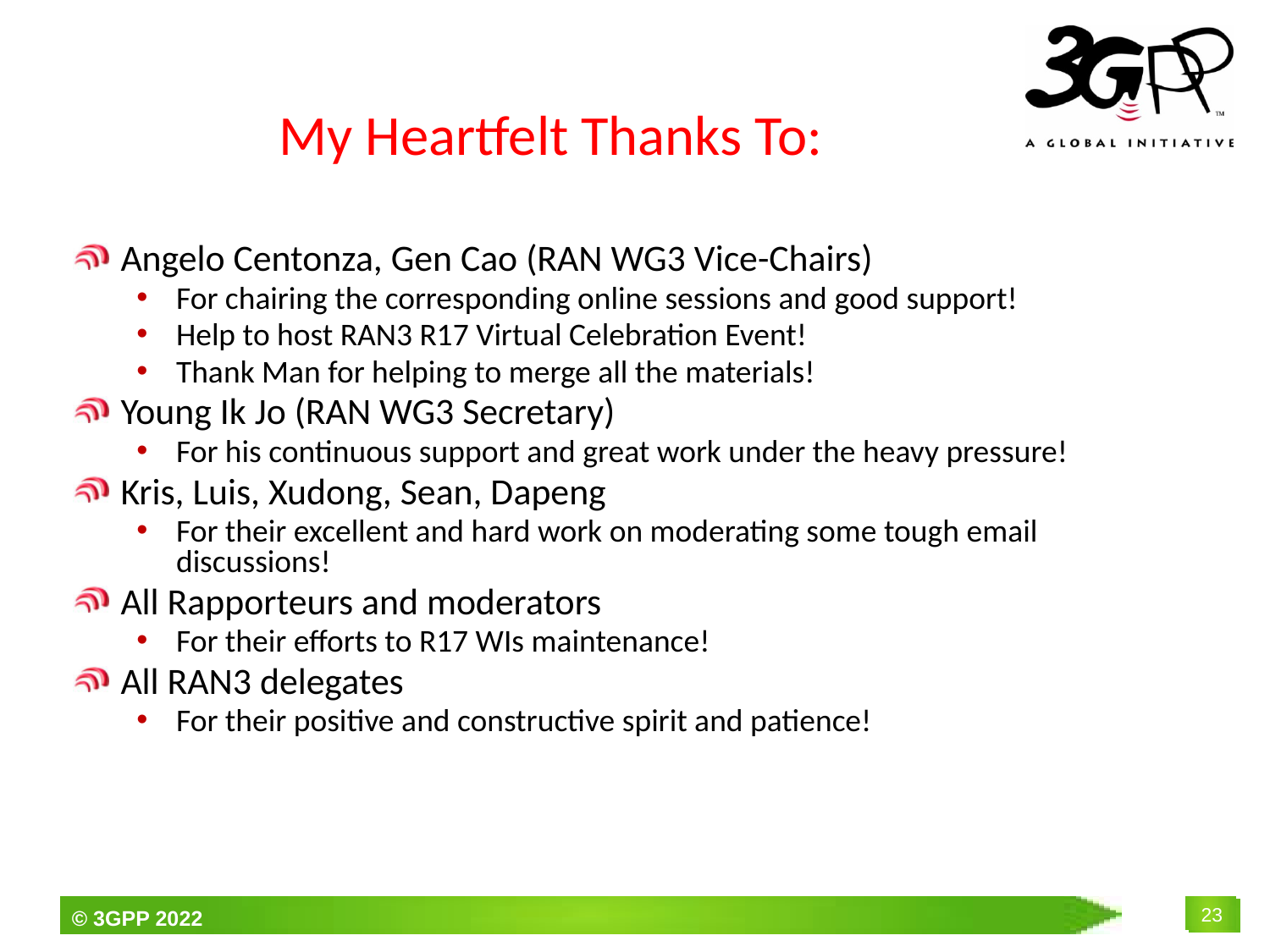

# My Heartfelt Thanks To:
Angelo Centonza, Gen Cao (RAN WG3 Vice-Chairs)
For chairing the corresponding online sessions and good support!
Help to host RAN3 R17 Virtual Celebration Event!
Thank Man for helping to merge all the materials!
Young Ik Jo (RAN WG3 Secretary)
For his continuous support and great work under the heavy pressure!
Kris, Luis, Xudong, Sean, Dapeng
For their excellent and hard work on moderating some tough email discussions!
All Rapporteurs and moderators
For their efforts to R17 WIs maintenance!
All RAN3 delegates
For their positive and constructive spirit and patience!